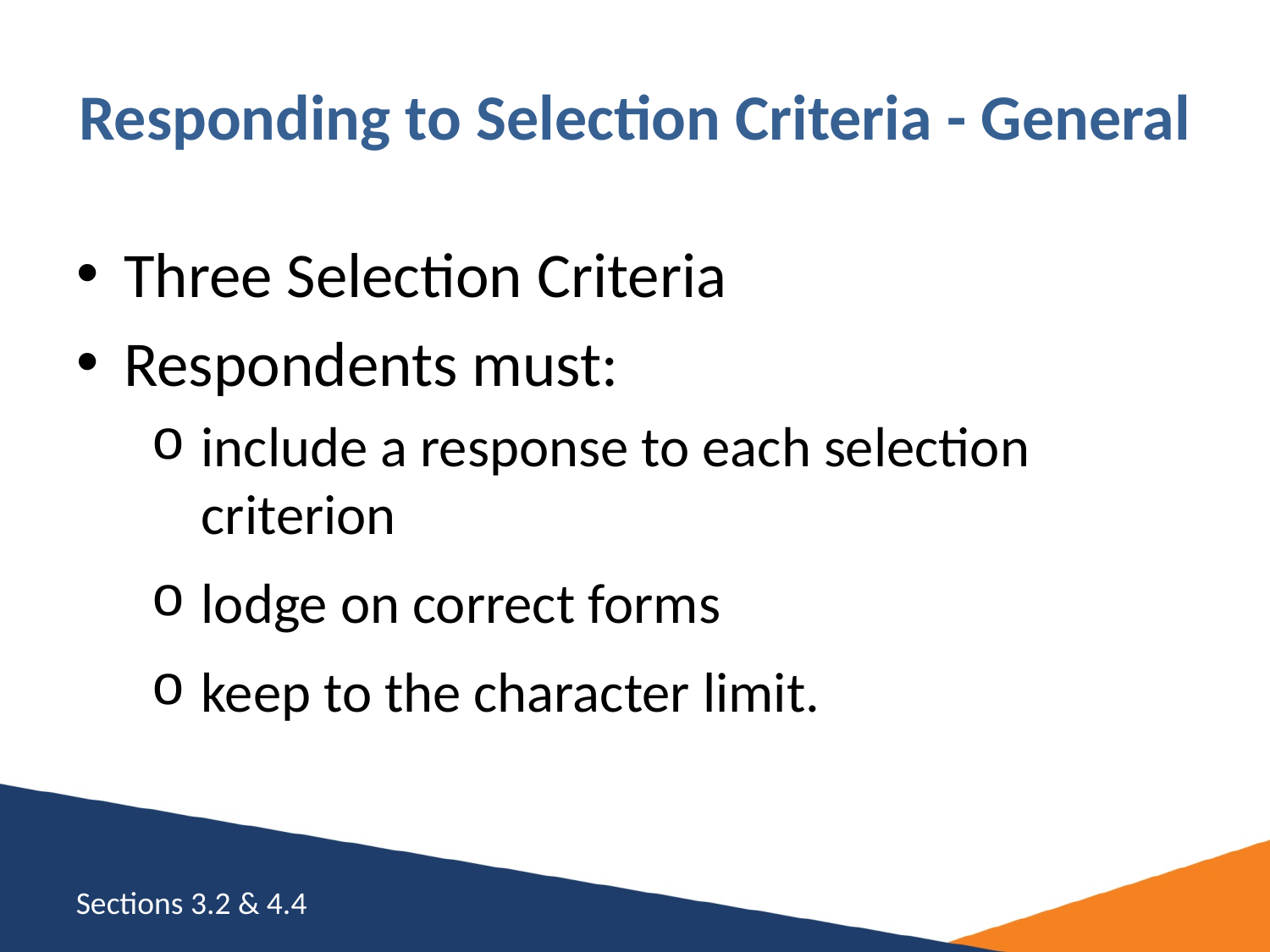

# Responding to Selection Criteria - General
Three Selection Criteria
Respondents must:
include a response to each selection criterion
lodge on correct forms
keep to the character limit.

Sections 3.2 & 4.4